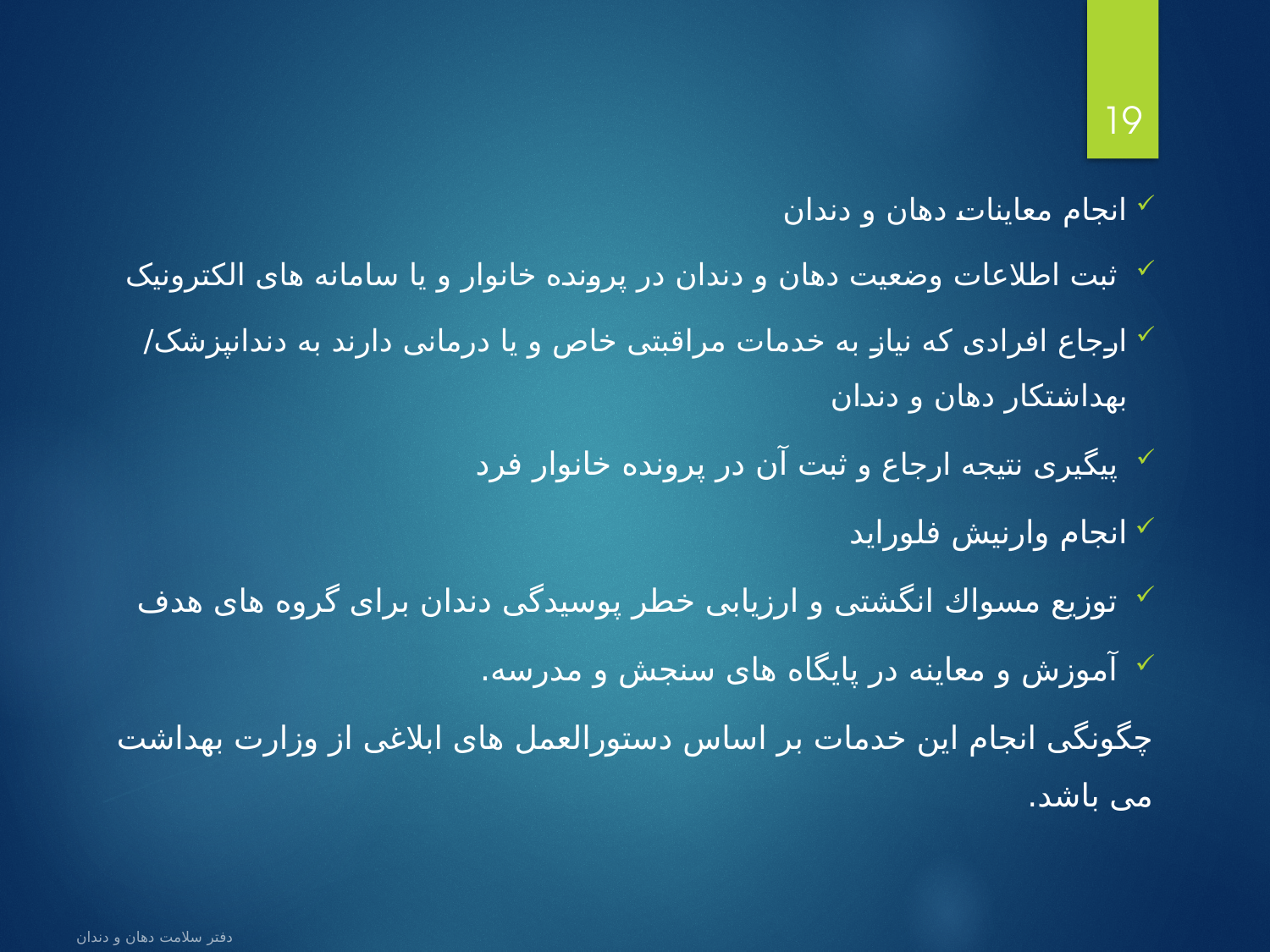

19
انجام معاینات دهان و دندان
 ثبت اطلاعات وضعیت دهان و دندان در پرونده خانوار و یا سامانه های الکترونیک
ارجاع افرادی که نیاز به خدمات مراقبتی خاص و یا درمانی دارند به دندانپزشک/ بهداشتکار دهان و دندان
 پیگیری نتیجه ارجاع و ثبت آن در پرونده خانوار فرد
انجام وارنیش فلوراید
 توزیع مسواك انگشتی و ارزیابی خطر پوسیدگی دندان برای گروه های هدف
 آموزش و معاینه در پایگاه های سنجش و مدرسه.
چگونگی انجام این خدمات بر اساس دستورالعمل های ابلاغی از وزارت بهداشت می باشد.

دفتر سلامت دهان و دندان